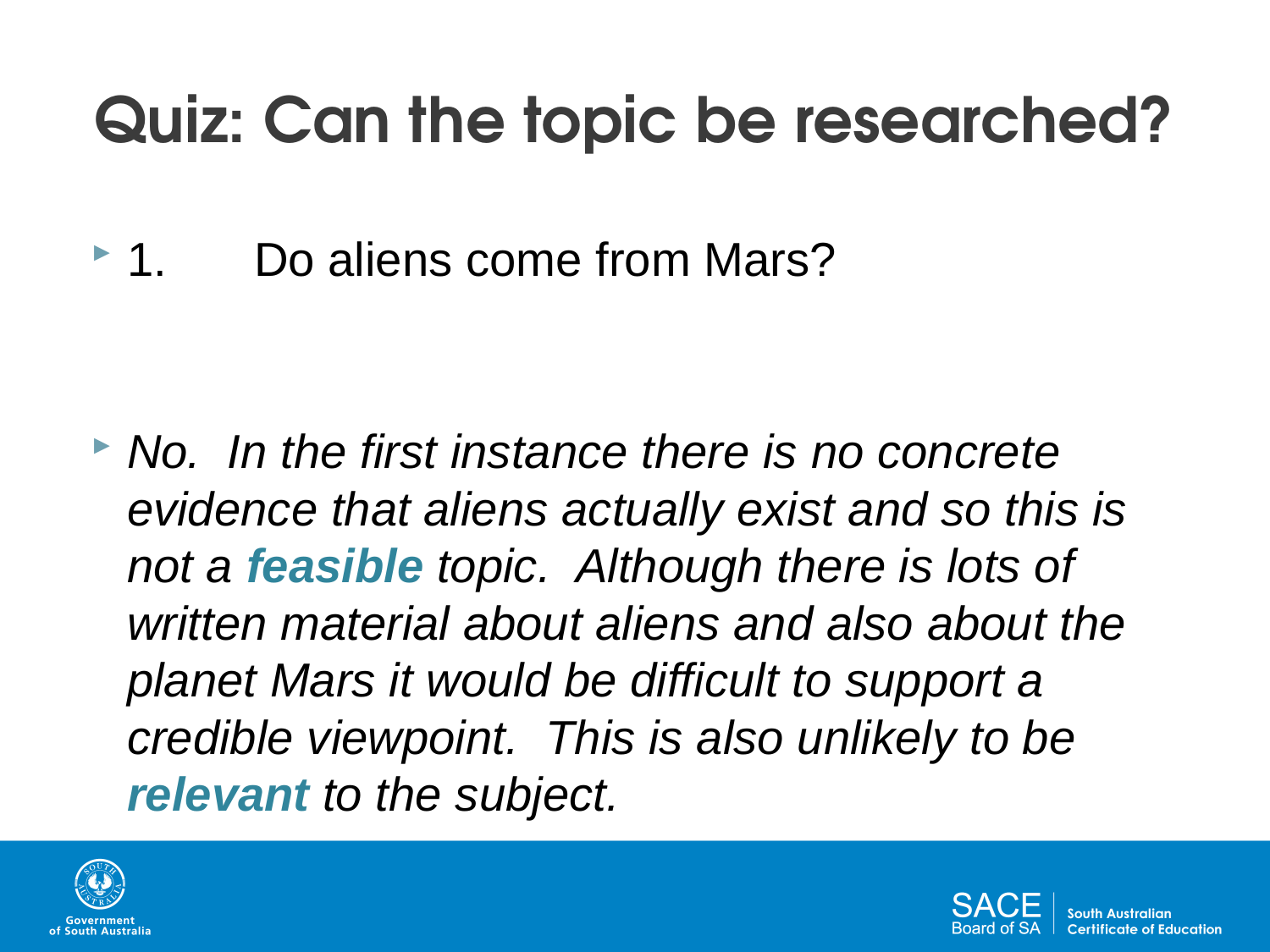

# Quiz: Can the topic be researched?
1.	Do aliens come from Mars?

No.  In the first instance there is no concrete evidence that aliens actually exist and so this is not a feasible topic.  Although there is lots of written material about aliens and also about the planet Mars it would be difficult to support a credible viewpoint.  This is also unlikely to be relevant to the subject.